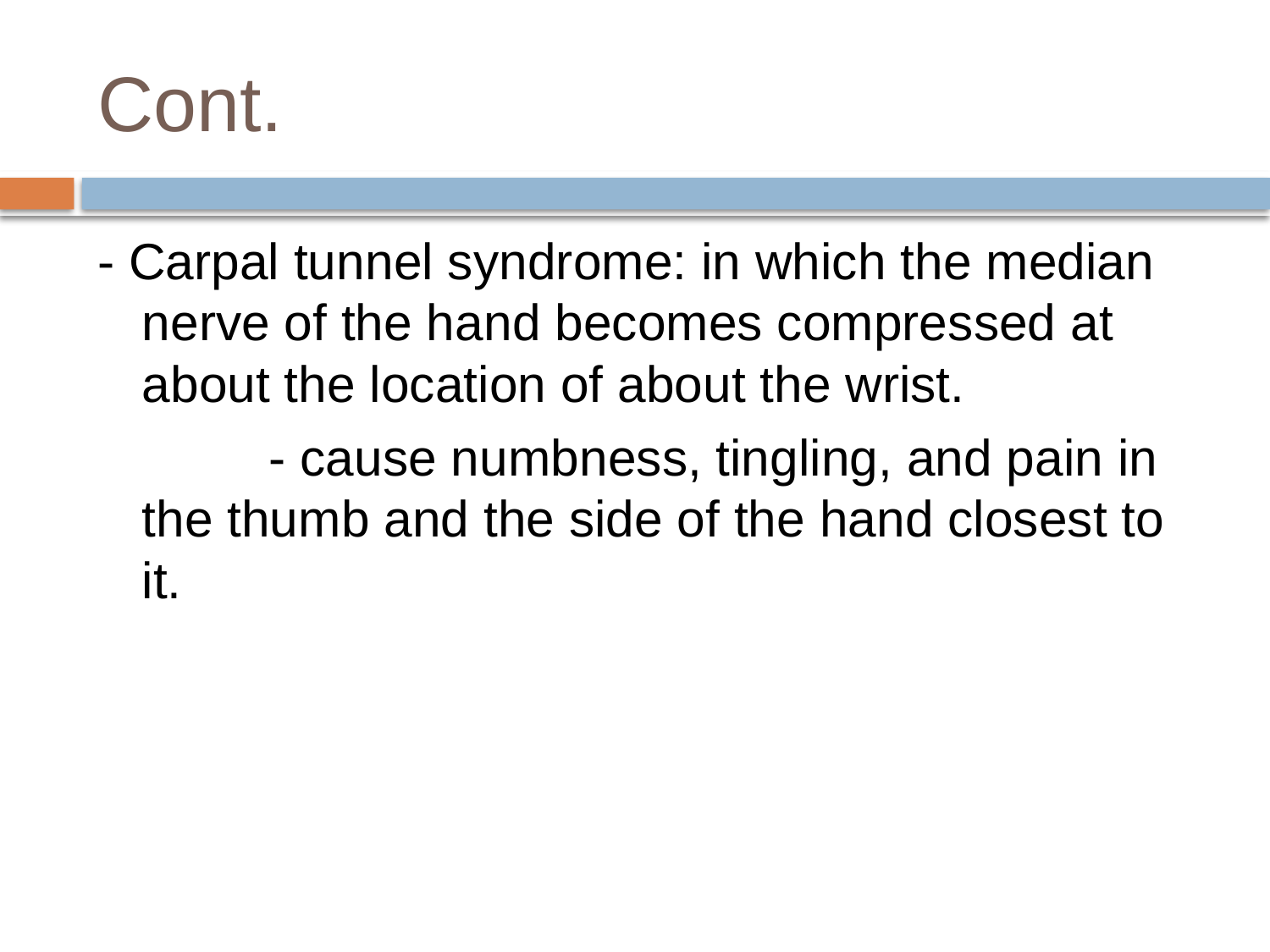

# Cont.
- Carpal tunnel syndrome: in which the median nerve of the hand becomes compressed at about the location of about the wrist.
		- cause numbness, tingling, and pain in the thumb and the side of the hand closest to it.